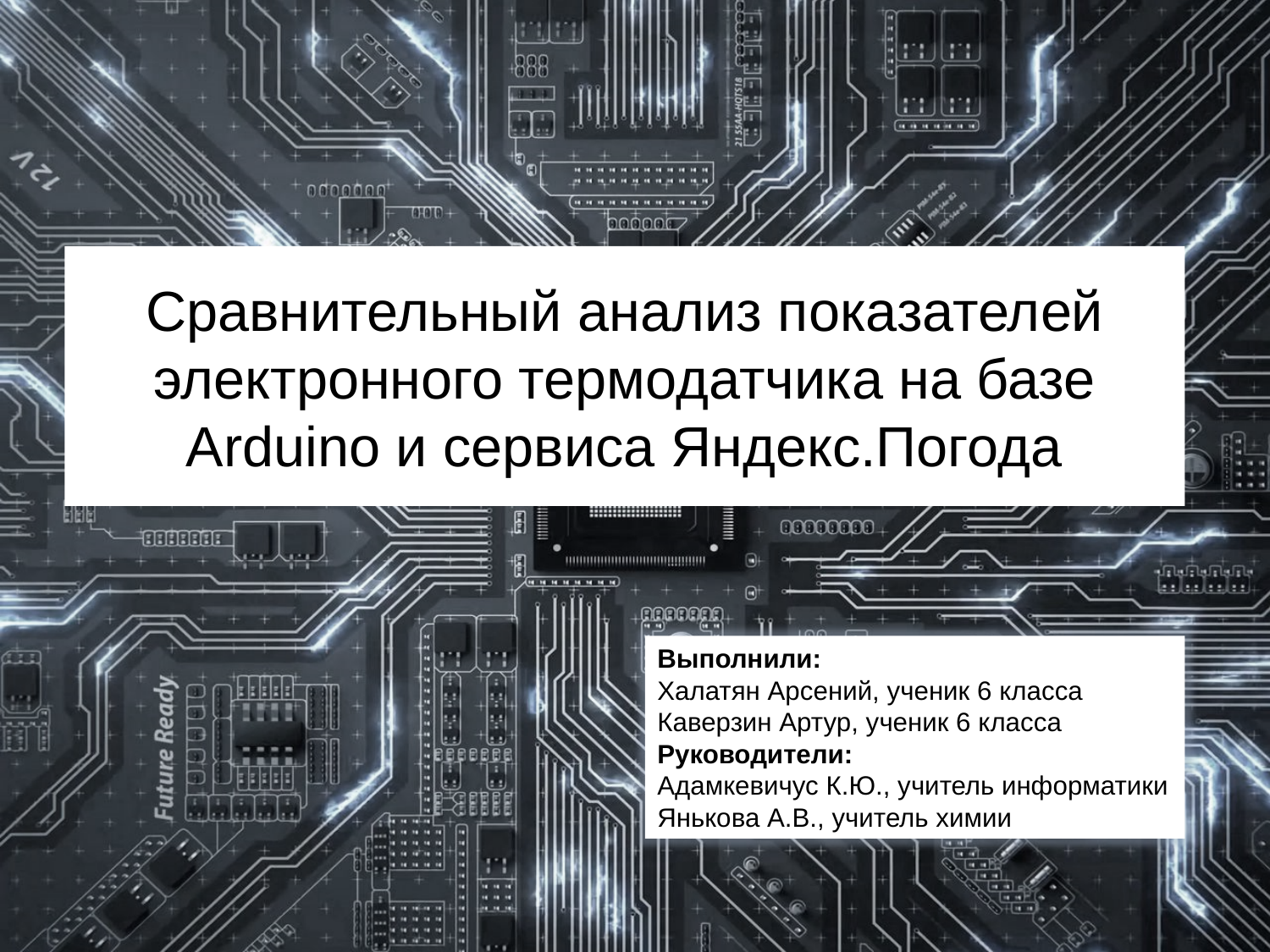

# Сравнительный анализ показателей электронного термодатчика на базе Arduino и сервиса Яндекс.Погода
Выполнили:
Халатян Арсений, ученик 6 класса
Каверзин Артур, ученик 6 класса
Руководители:
Адамкевичус К.Ю., учитель информатики
Янькова А.В., учитель химии